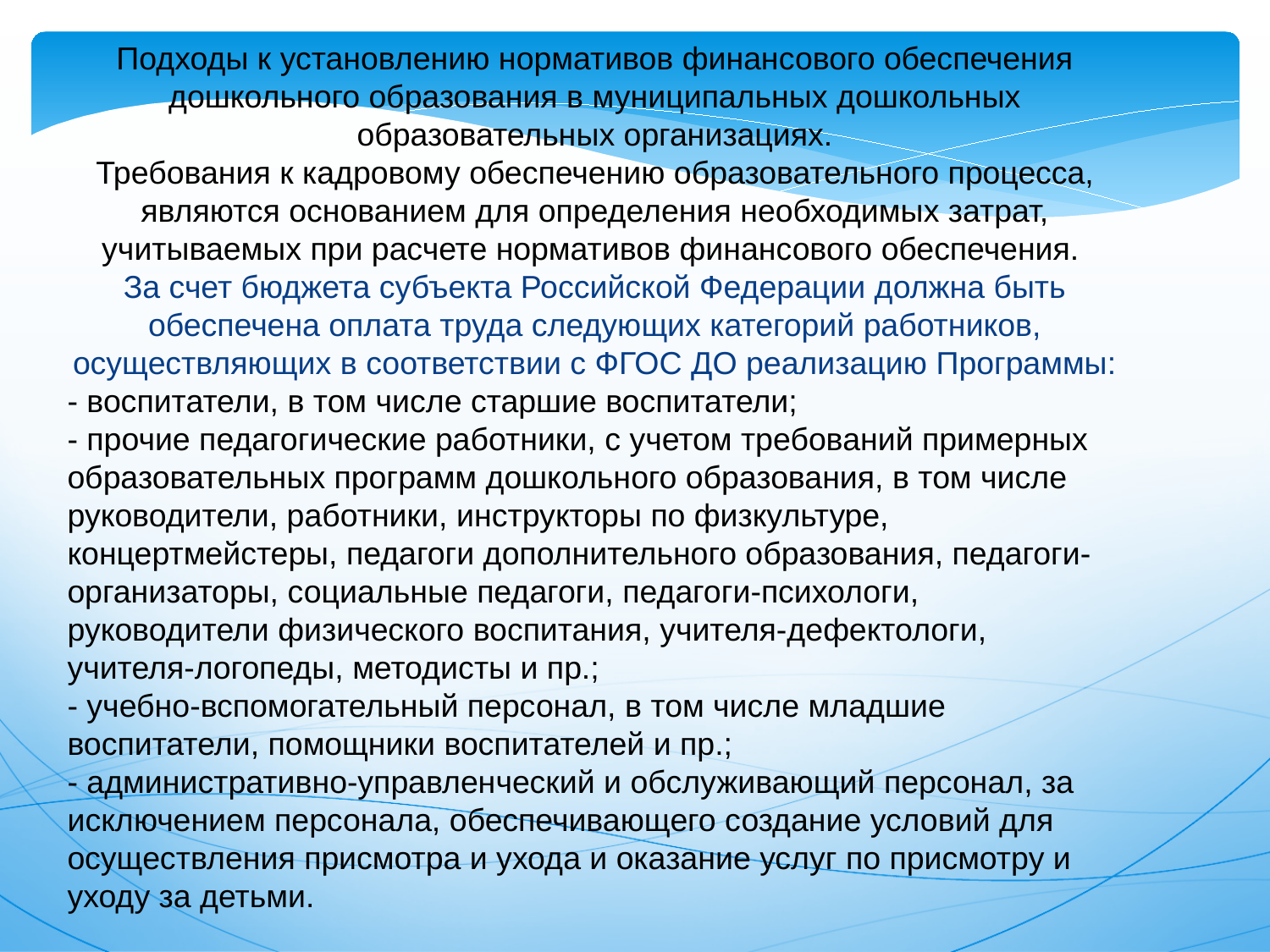

Подходы к установлению нормативов финансового обеспечения дошкольного образования в муниципальных дошкольных образовательных организациях.
Требования к кадровому обеспечению образовательного процесса, являются основанием для определения необходимых затрат, учитываемых при расчете нормативов финансового обеспечения.
За счет бюджета субъекта Российской Федерации должна быть обеспечена оплата труда следующих категорий работников, осуществляющих в соответствии с ФГОС ДО реализацию Программы:
- воспитатели, в том числе старшие воспитатели;
- прочие педагогические работники, с учетом требований примерных образовательных программ дошкольного образования, в том числе руководители, работники, инструкторы по физкультуре, концертмейстеры, педагоги дополнительного образования, педагоги-организаторы, социальные педагоги, педагоги-психологи, руководители физического воспитания, учителя-дефектологи, учителя-логопеды, методисты и пр.;
- учебно-вспомогательный персонал, в том числе младшие воспитатели, помощники воспитателей и пр.;
- административно-управленческий и обслуживающий персонал, за исключением персонала, обеспечивающего создание условий для осуществления присмотра и ухода и оказание услуг по присмотру и уходу за детьми.